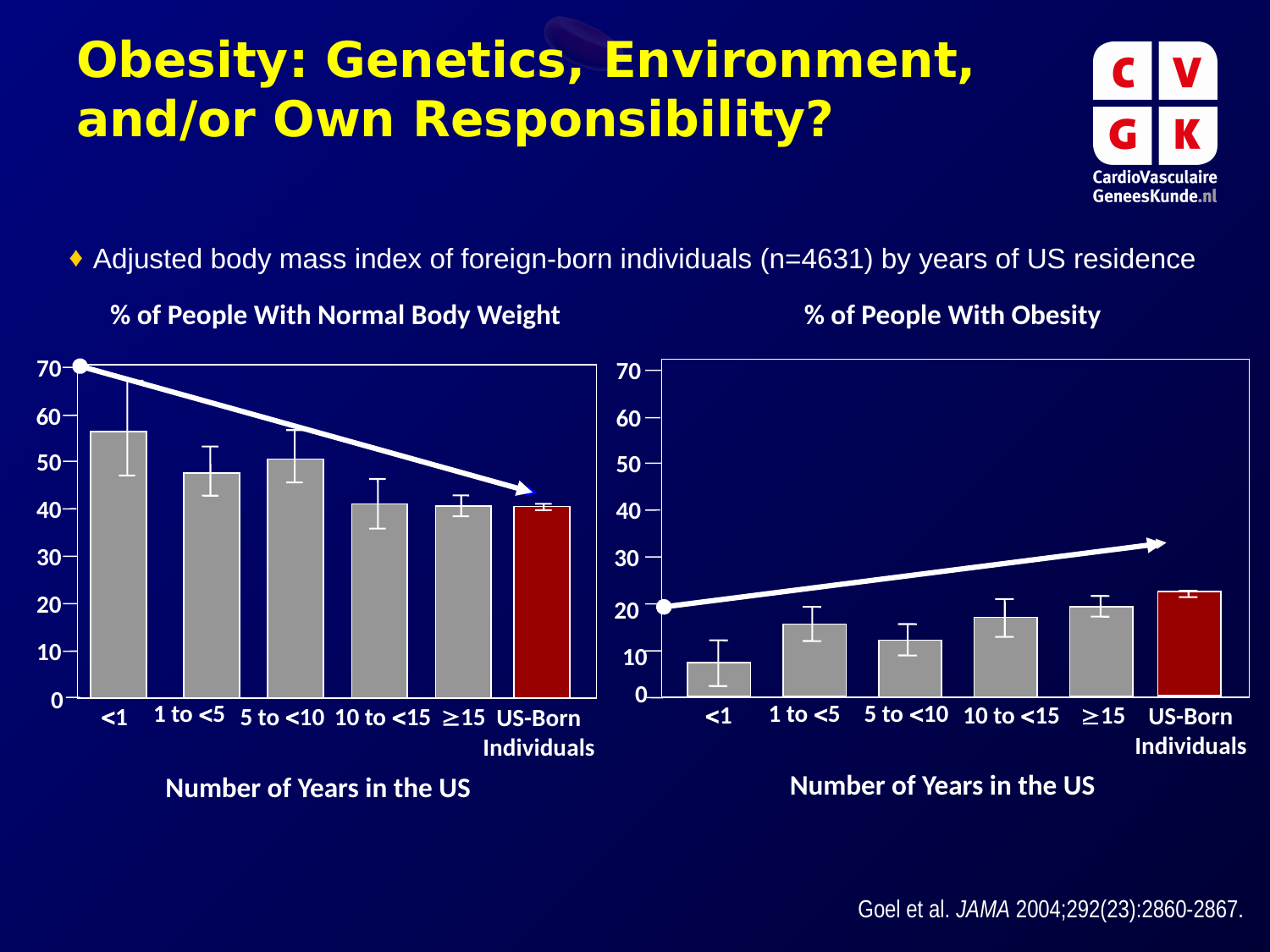

Obesity: Genetics, Environment, and/or Own Responsibility?
Adjusted body mass index of foreign-born individuals (n=4631) by years of US residence
% of People With Normal Body Weight
70

60

50

40

30

20

10

0

1 to <5
<1
5 to <10
≥15
10 to <15
US-Born
Individuals
Number of Years in the US
% of People With Obesity
70

60

50

40

30

20

10

0

1 to <5
5 to <10
<1
10 to <15
≥15
US-Born
Individuals
Number of Years in the US
Goel et al. JAMA 2004;292(23):2860-2867.